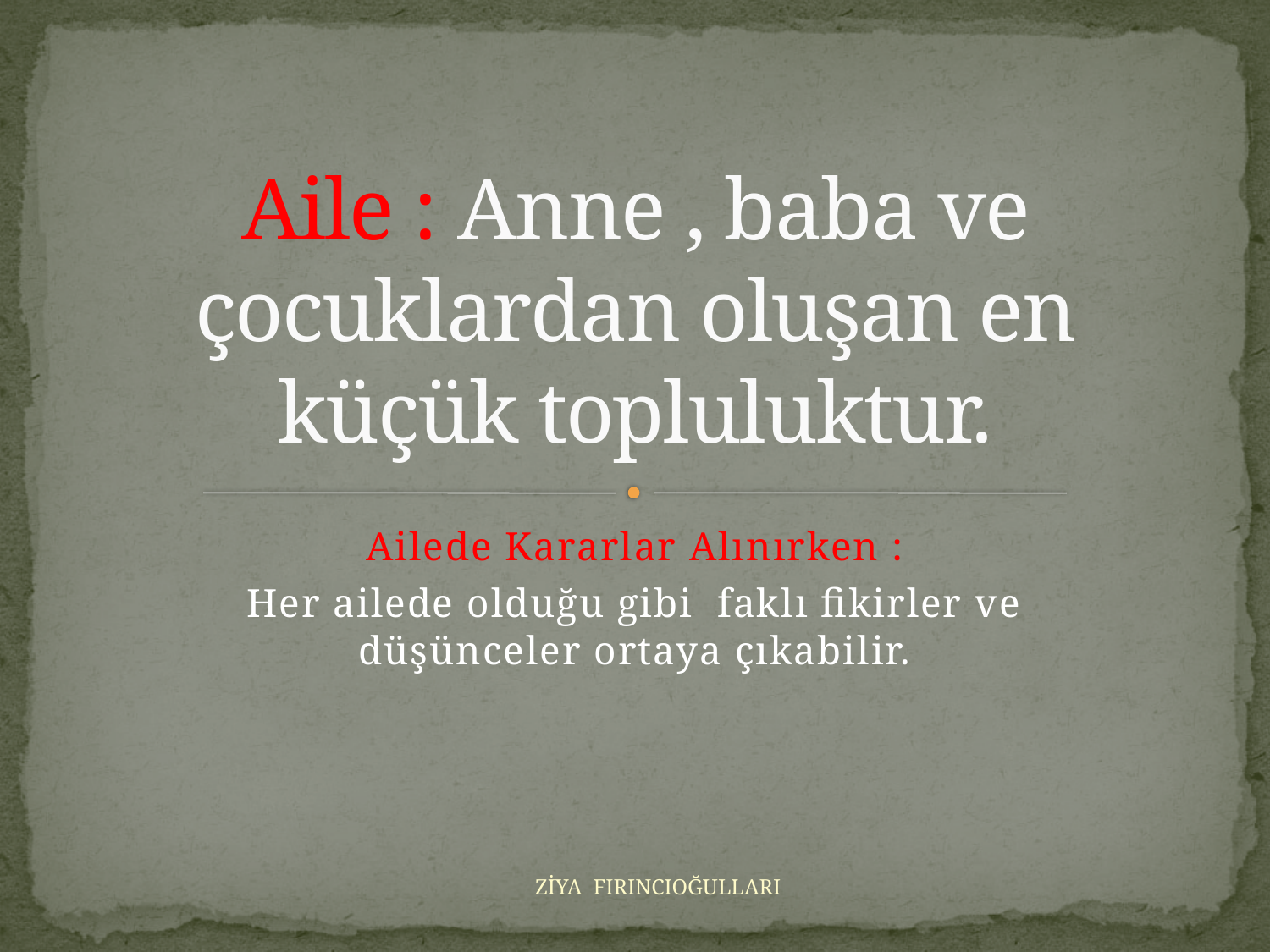

# Aile : Anne , baba ve çocuklardan oluşan en küçük topluluktur.
Ailede Kararlar Alınırken :
Her ailede olduğu gibi  faklı fikirler ve düşünceler ortaya çıkabilir.
ZİYA  FIRINCIOĞULLARI